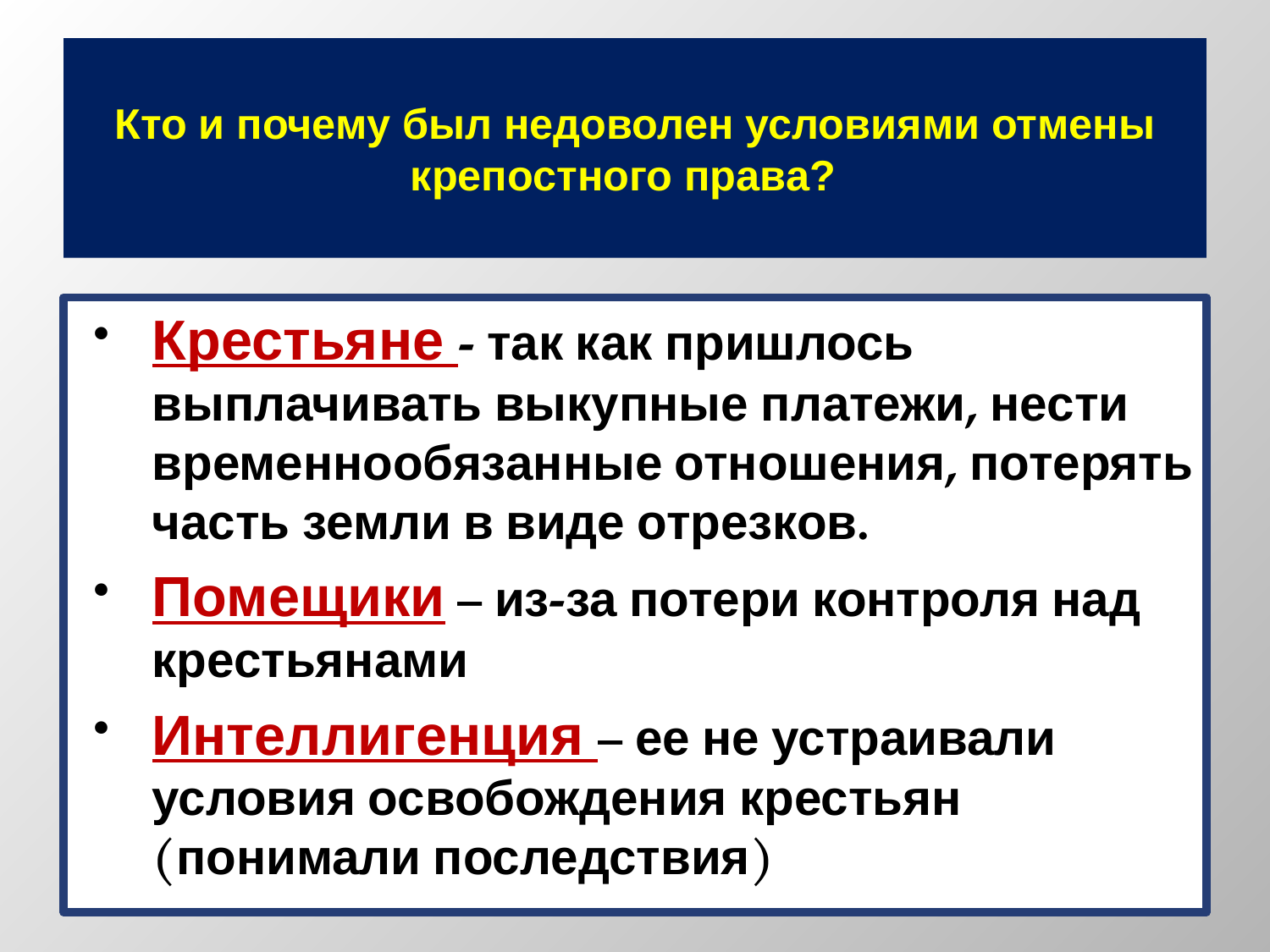

# Кто и почему был недоволен условиями отмены крепостного права?
Крестьяне - так как пришлось выплачивать выкупные платежи, нести временнообязанные отношения, потерять часть земли в виде отрезков.
Помещики – из-за потери контроля над крестьянами
Интеллигенция – ее не устраивали условия освобождения крестьян (понимали последствия)